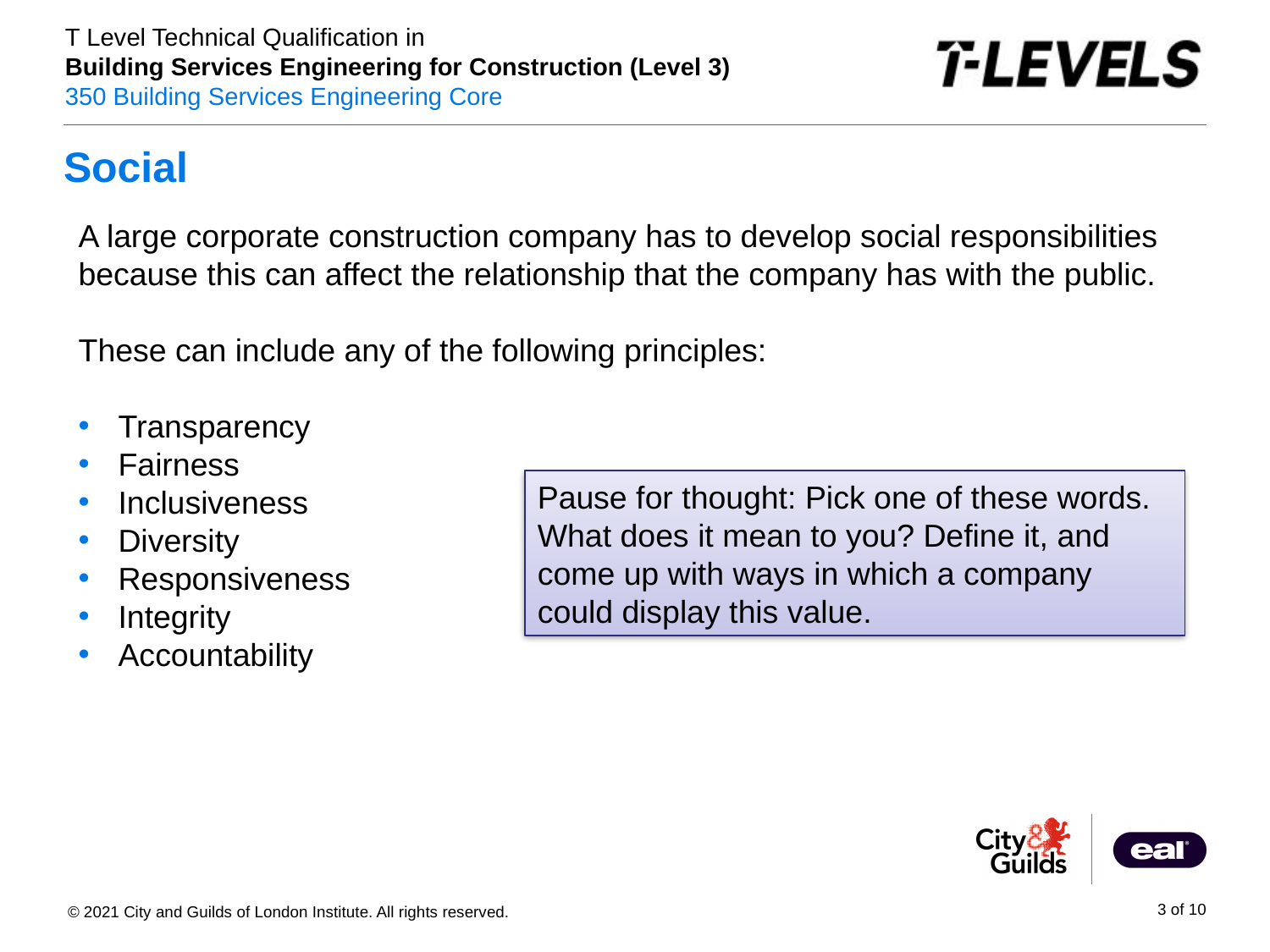

# Social

PowerPoint presentation
A large corporate construction company has to develop social responsibilities because this can affect the relationship that the company has with the public.

These can include any of the following principles:

Transparency
Fairness
Inclusiveness
Diversity
Responsiveness
Integrity
Accountability

Pause for thought: Pick one of these words.  What does it mean to you? Define it, and come up with ways in which a company could display this value.